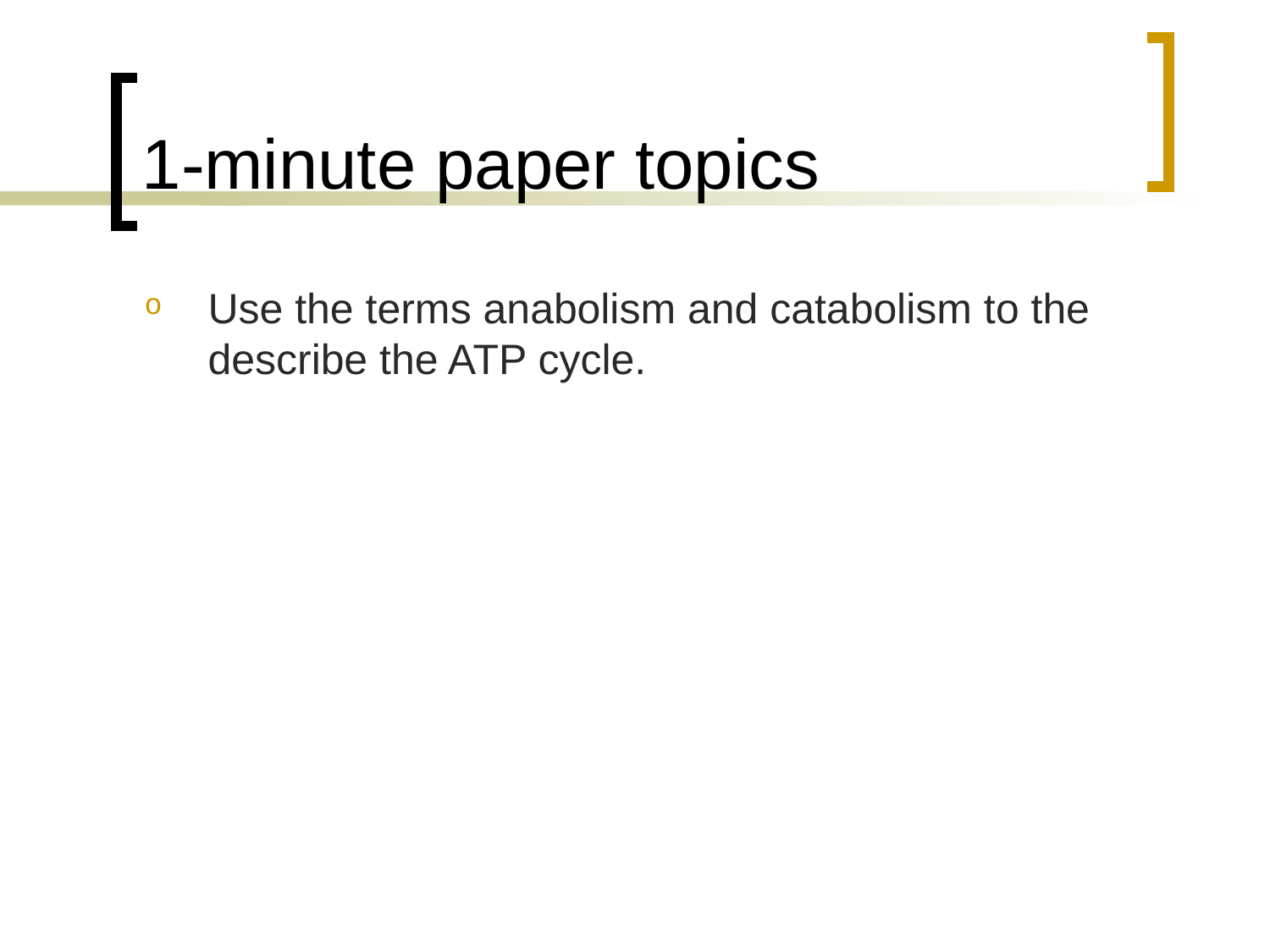

# 1-minute paper topics
Use the terms anabolism and catabolism to the describe the ATP cycle.